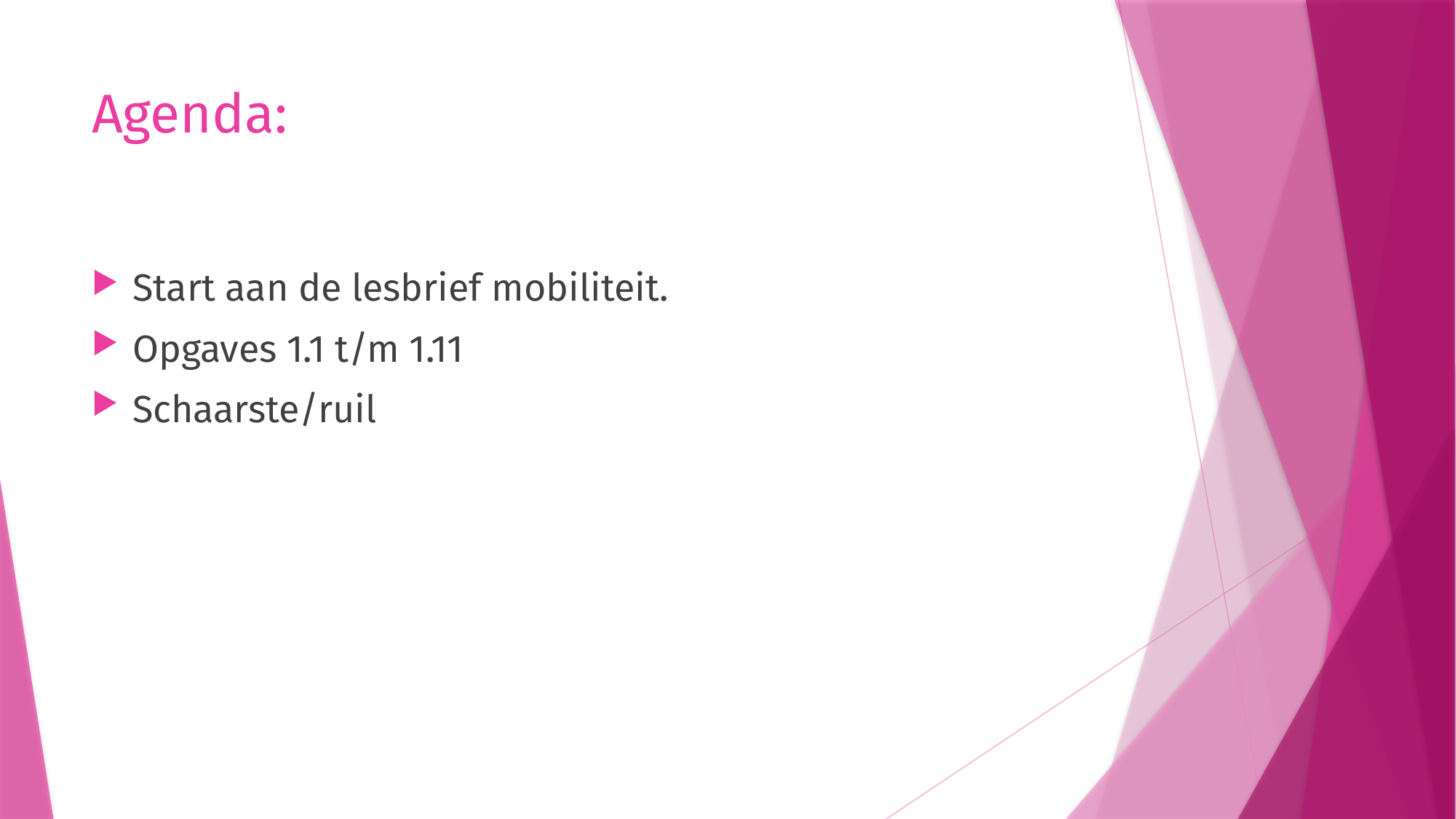

# Agenda:
Start aan de lesbrief mobiliteit.
Opgaves 1.1 t/m 1.11
Schaarste/ruil